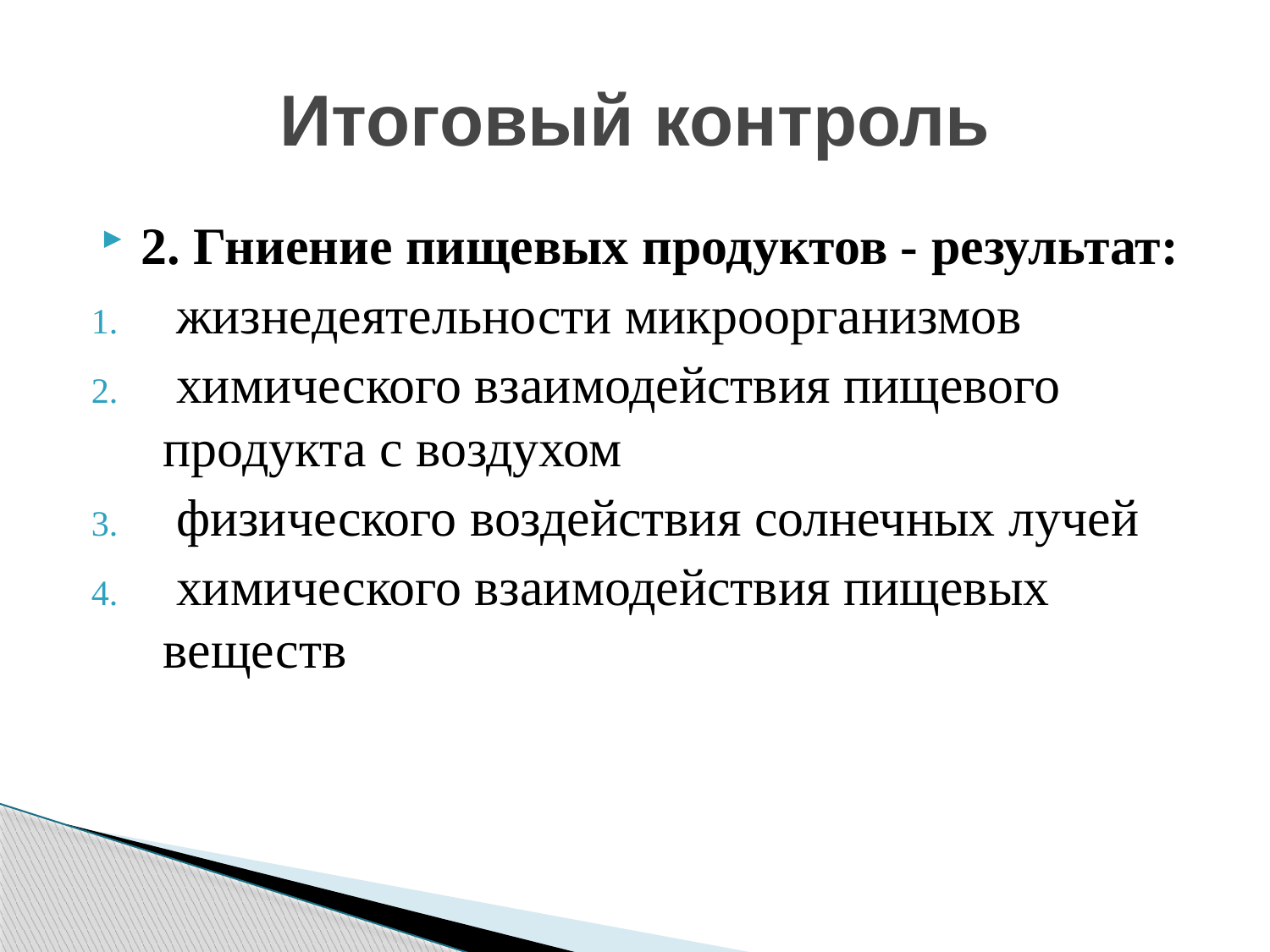

# Итоговый контроль
2. Гниение пищевых продуктов - результат:
 жизнедеятельности микроорганизмов
 химического взаимодействия пищевого продукта с воздухом
 физического воздействия солнечных лучей
 химического взаимодействия пищевых веществ